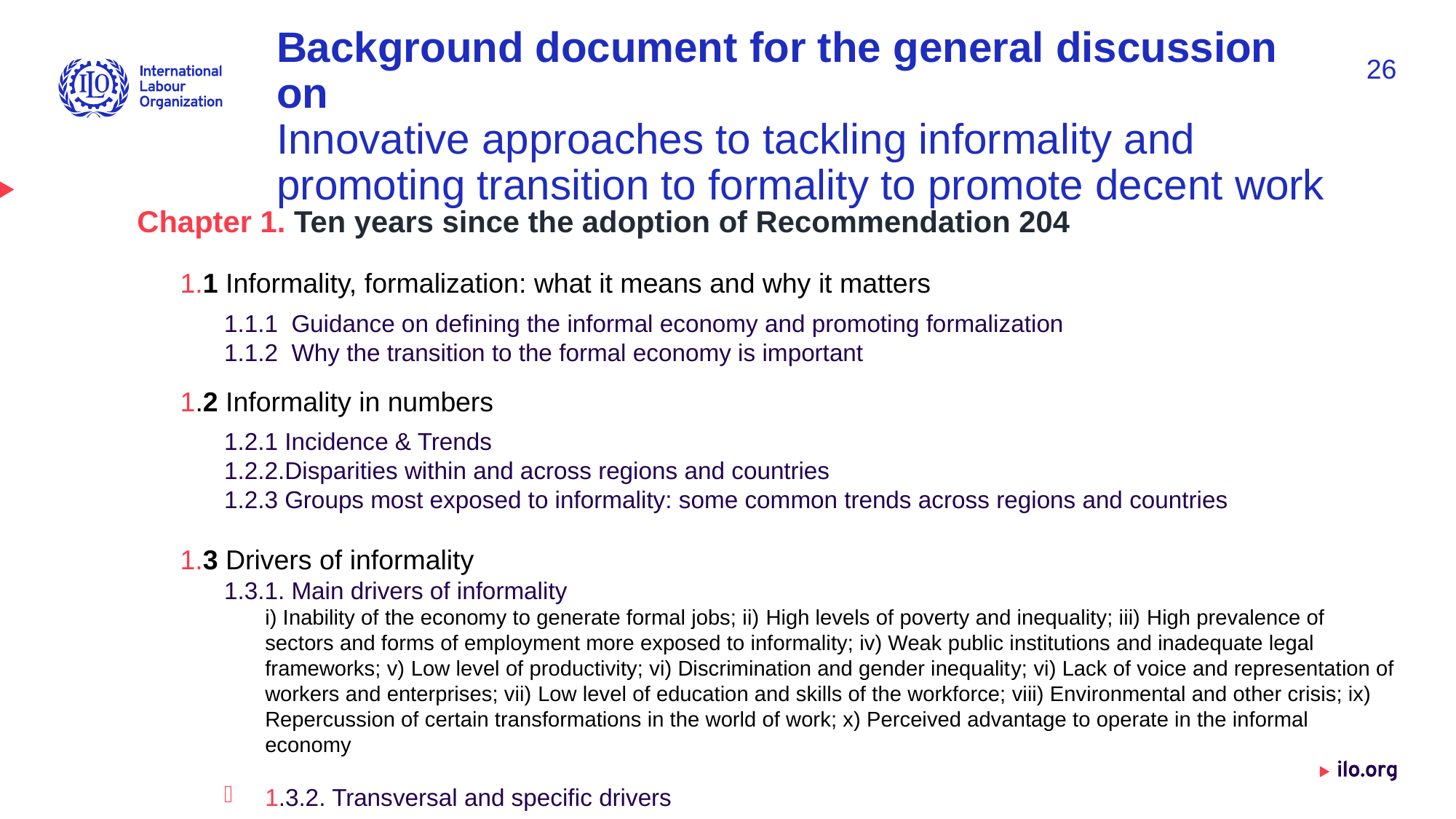

# Background document for the general discussion on Innovative approaches to tackling informality and promoting transition to formality to promote decent work
26
Chapter 1. Ten years since the adoption of Recommendation 204
1.1 Informality, formalization: what it means and why it matters
1.1.1  Guidance on defining the informal economy and promoting formalization
1.1.2  Why the transition to the formal economy is important
1.2 Informality in numbers
1.2.1 Incidence & Trends
1.2.2.Disparities within and across regions and countries
1.2.3 Groups most exposed to informality: some common trends across regions and countries

1.3 Drivers of informality
1.3.1. Main drivers of informality
i) Inability of the economy to generate formal jobs; ii) High levels of poverty and inequality; iii) High prevalence of sectors and forms of employment more exposed to informality; iv) Weak public institutions and inadequate legal frameworks; v) Low level of productivity; vi) Discrimination and gender inequality; vi) Lack of voice and representation of workers and enterprises; vii) Low level of education and skills of the workforce; viii) Environmental and other crisis; ix) Repercussion of certain transformations in the world of work; x) Perceived advantage to operate in the informal economy

1.3.2. Transversal and specific drivers

Date: Monday / 01 / October / 2019